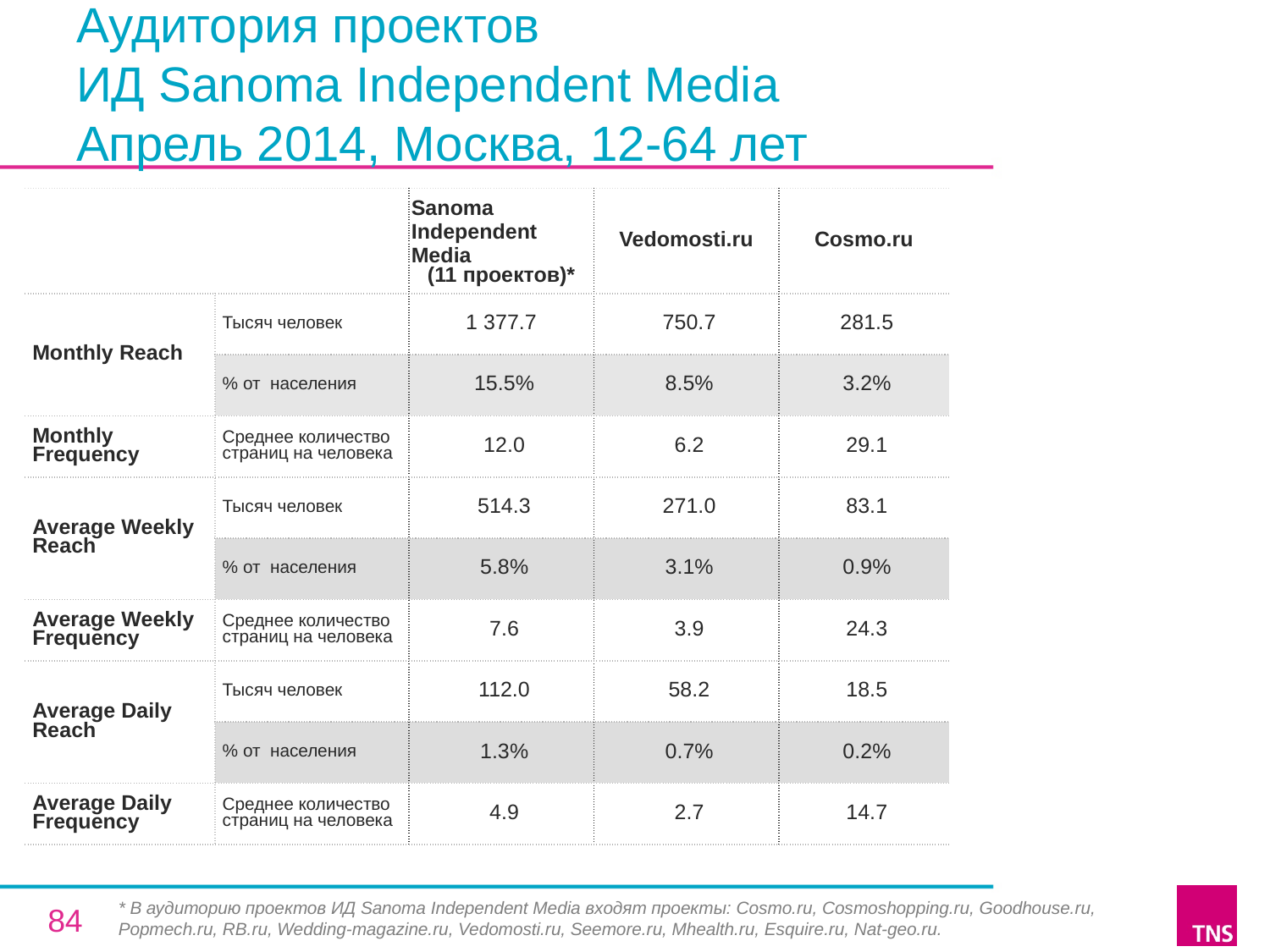

# Аудитория проектов ИД Sanoma Independent Media Апрель 2014, Москва, 12-64 лет
|  |  | Sanoma Independent Media (11 проектов)\* | Vedomosti.ru | Cosmo.ru |
| --- | --- | --- | --- | --- |
| Monthly Reach | Тысяч человек | 1 377.7 | 750.7 | 281.5 |
|  | % от населения | 15.5% | 8.5% | 3.2% |
| Monthly Frequency | Среднее количество страниц на человека | 12.0 | 6.2 | 29.1 |
| Average Weekly Reach | Тысяч человек | 514.3 | 271.0 | 83.1 |
|  | % от населения | 5.8% | 3.1% | 0.9% |
| Average Weekly Frequency | Среднее количество страниц на человека | 7.6 | 3.9 | 24.3 |
| Average Daily Reach | Тысяч человек | 112.0 | 58.2 | 18.5 |
|  | % от населения | 1.3% | 0.7% | 0.2% |
| Average Daily Frequency | Среднее количество страниц на человека | 4.9 | 2.7 | 14.7 |
* В аудиторию проектов ИД Sanoma Independent Media входят проекты: Cosmo.ru, Cosmoshopping.ru, Goodhouse.ru, Popmech.ru, RB.ru, Wedding-magazine.ru, Vedomosti.ru, Seemore.ru, Mhealth.ru, Esquire.ru, Nat-geo.ru.
84